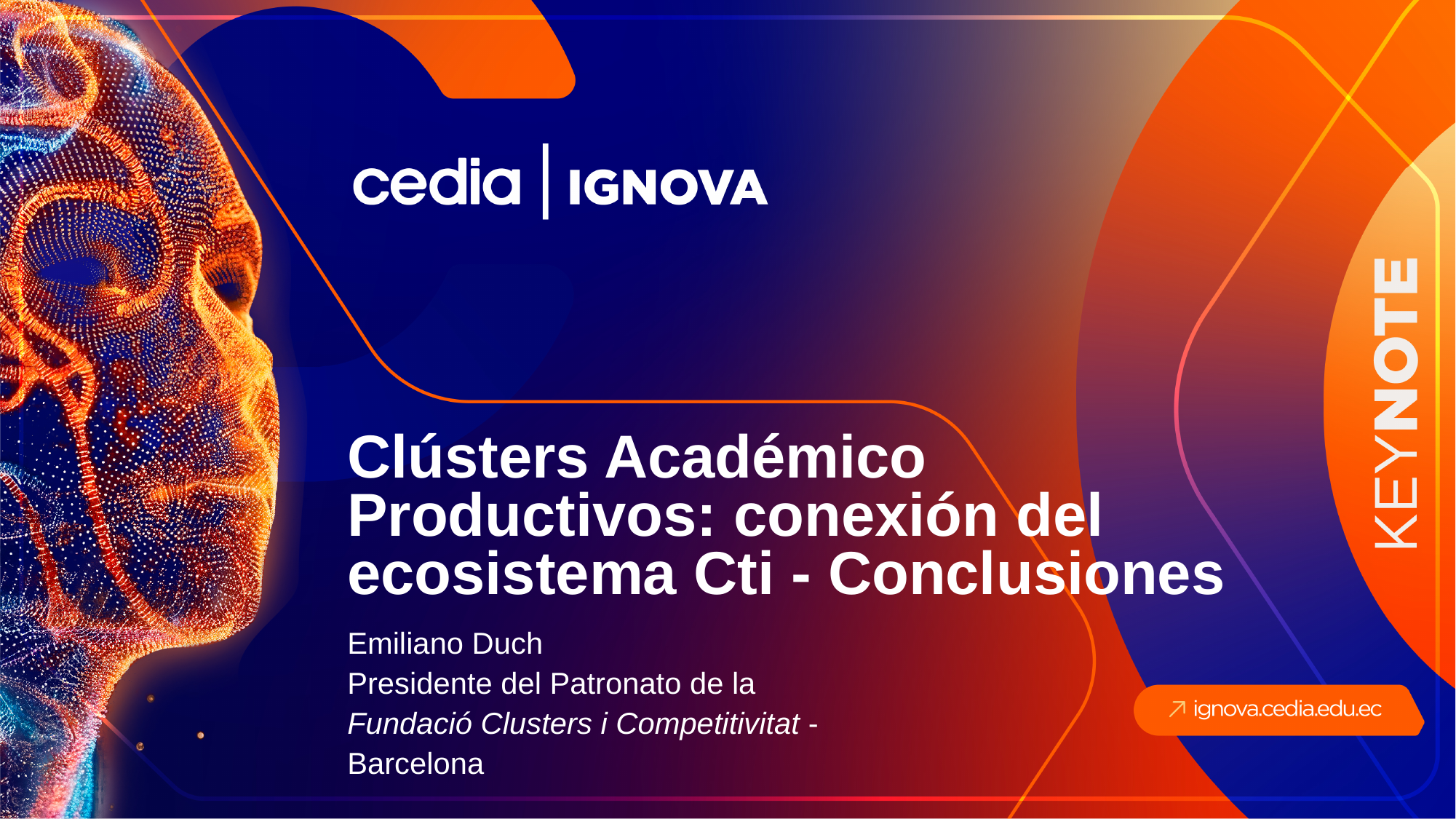

Clústers Académico Productivos: conexión del ecosistema Cti - Conclusiones
Emiliano Duch
Presidente del Patronato de la
Fundació Clusters i Competitivitat - Barcelona